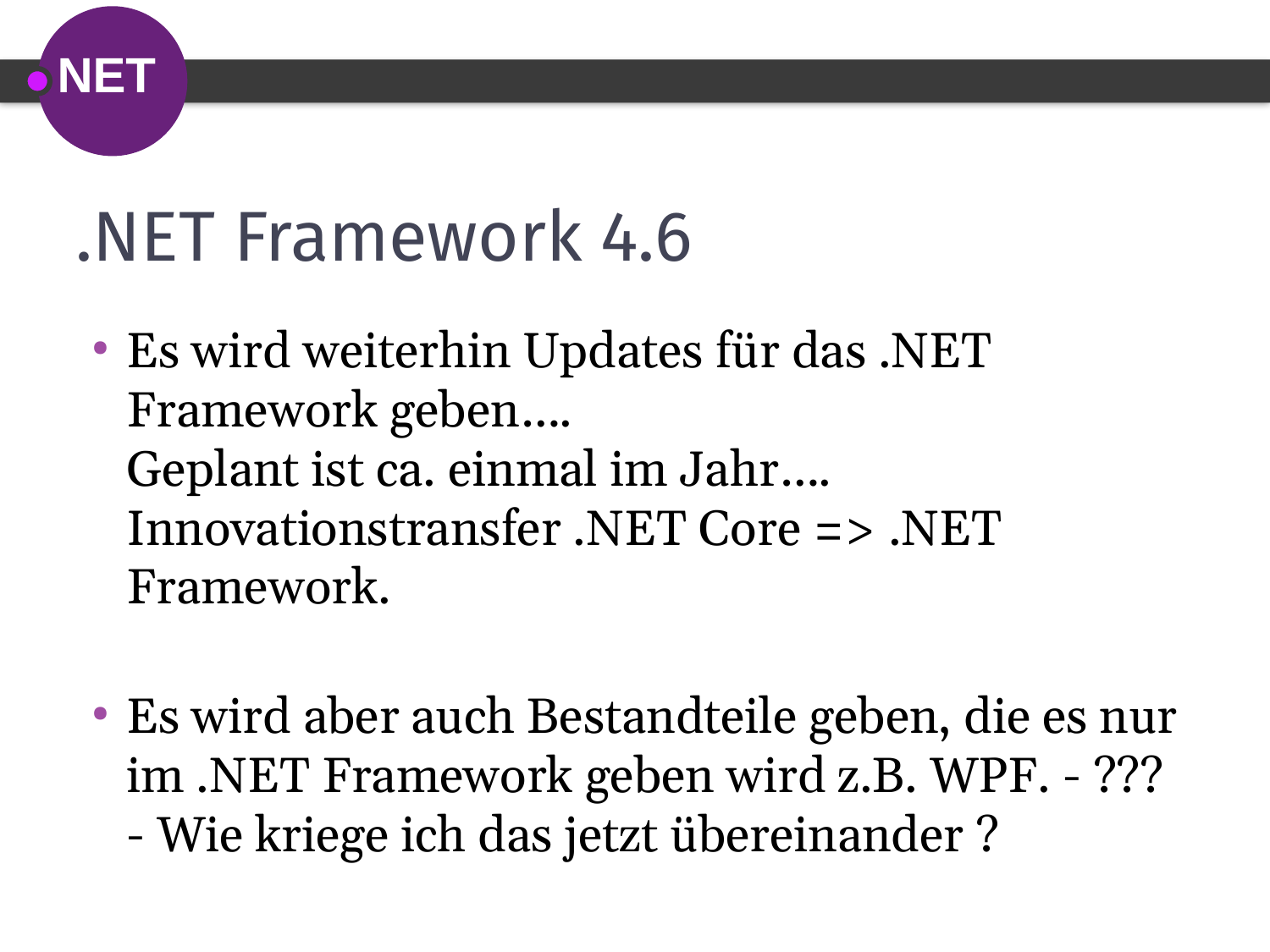

# .NET Framework 4.6
Es wird weiterhin Updates für das .NET Framework geben….
Geplant ist ca. einmal im Jahr…. Innovationstransfer .NET Core => .NET Framework.

Es wird aber auch Bestandteile geben, die es nur im .NET Framework geben wird z.B. WPF. - ??? - Wie kriege ich das jetzt übereinander ?